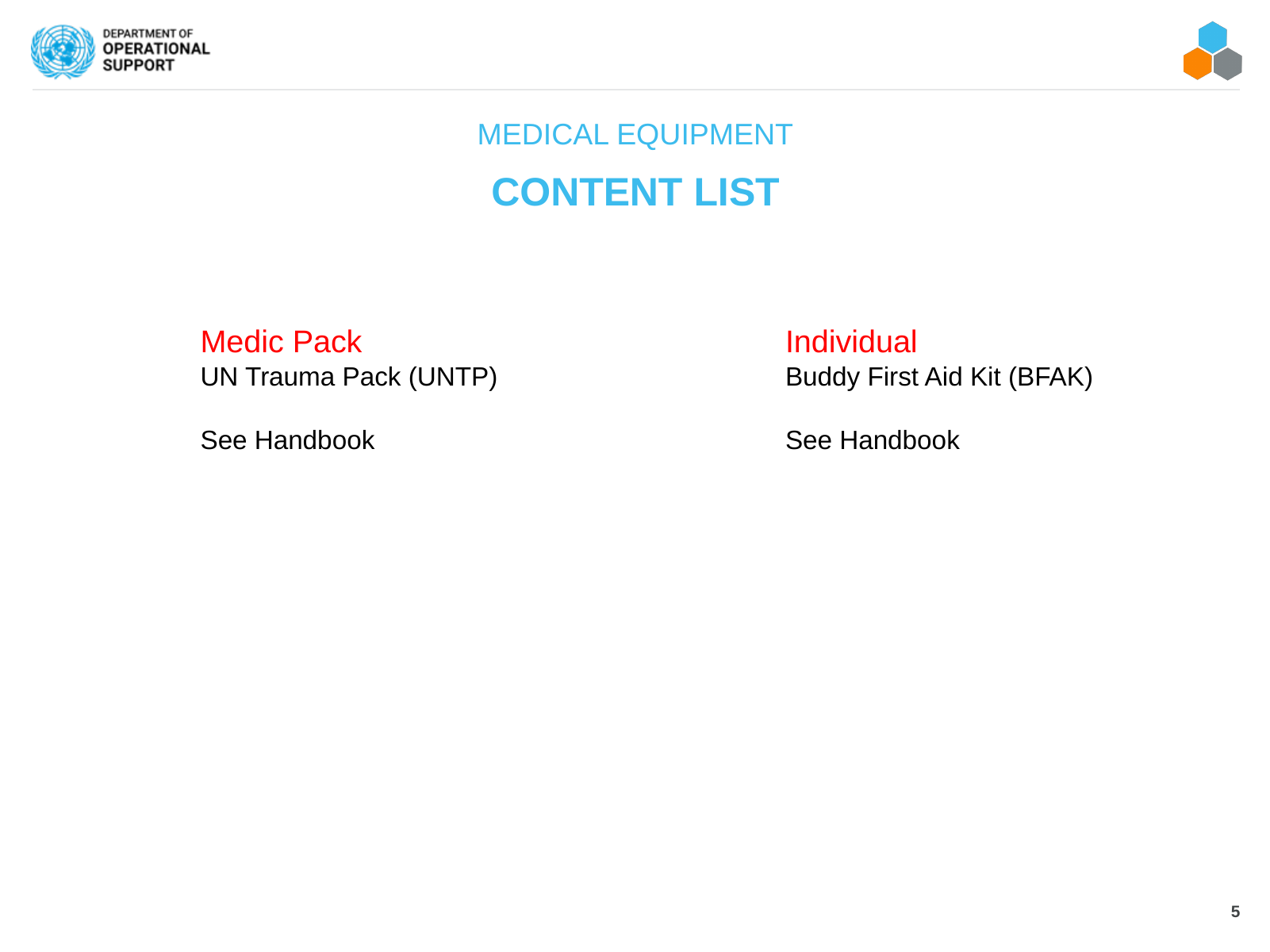

MEDICAL EQUIPMENT
#
CONTENT LIST

Medic Pack
UN Trauma Pack (UNTP)

See Handbook
Individual
Buddy First Aid Kit (BFAK)

See Handbook